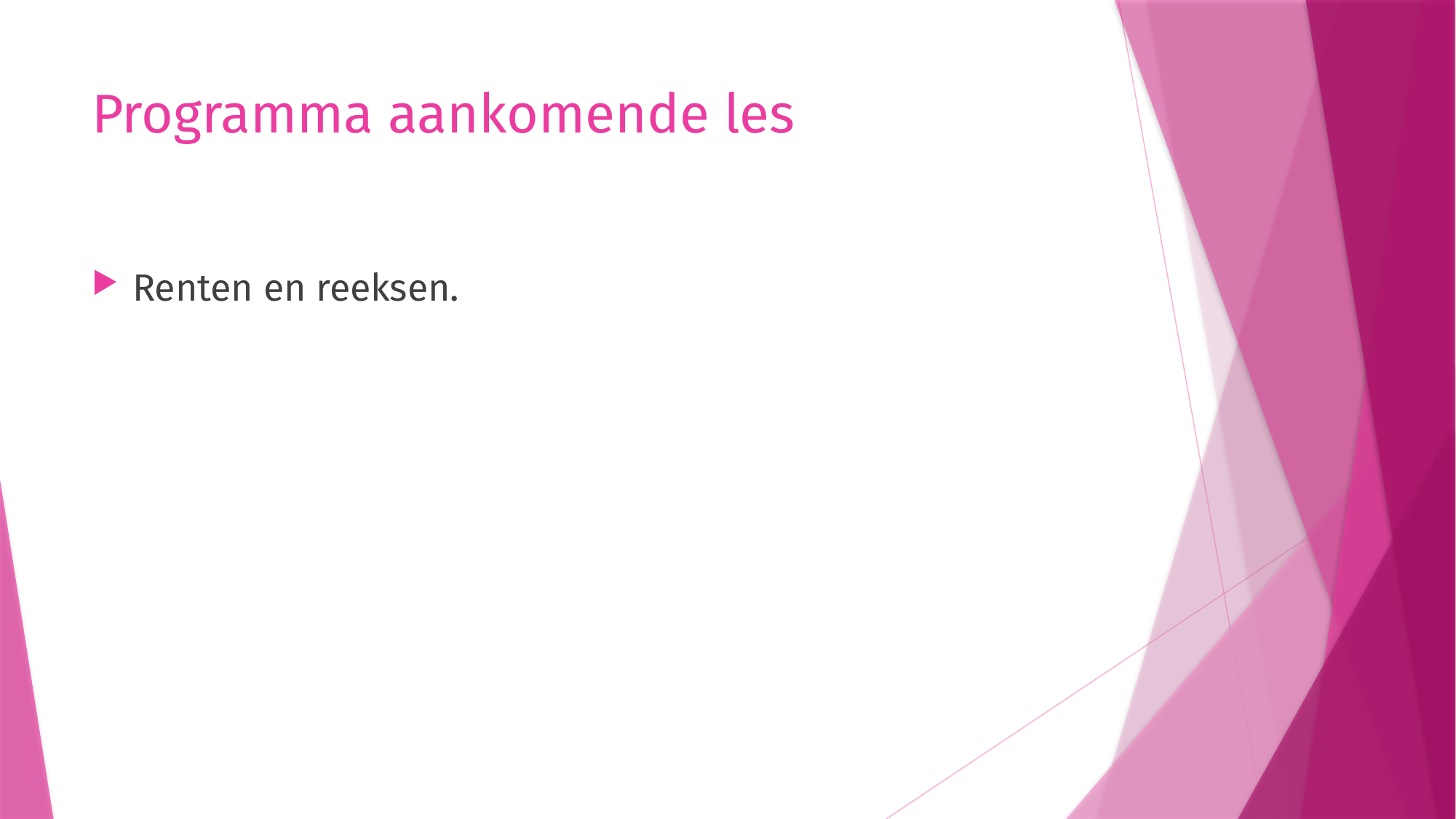

# Programma aankomende les
Renten en reeksen.